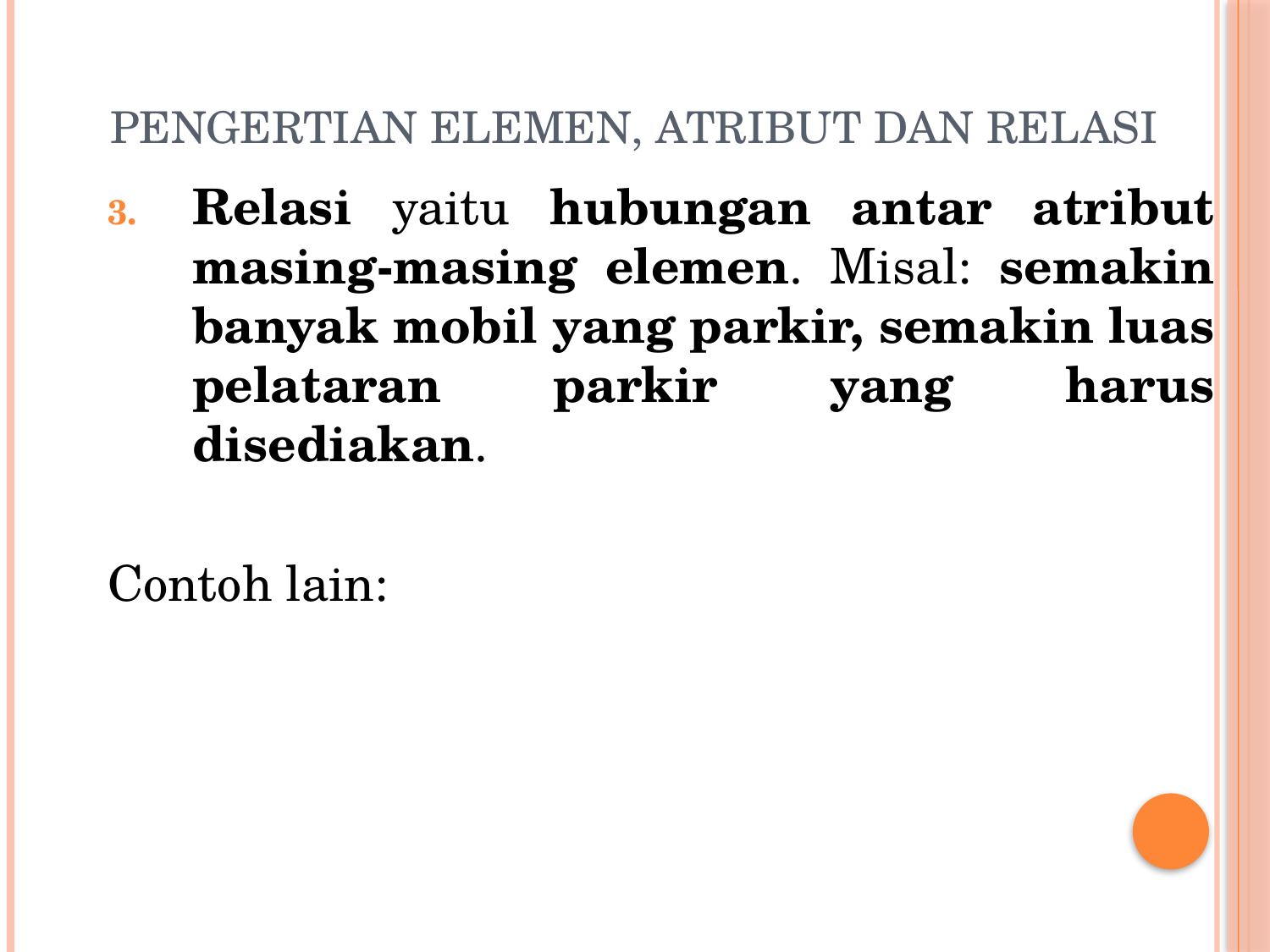

# Pengertian Elemen, Atribut dan Relasi
Relasi yaitu hubungan antar atribut masing-masing elemen. Misal: semakin banyak mobil yang parkir, semakin luas pelataran parkir yang harus disediakan.

Contoh lain: